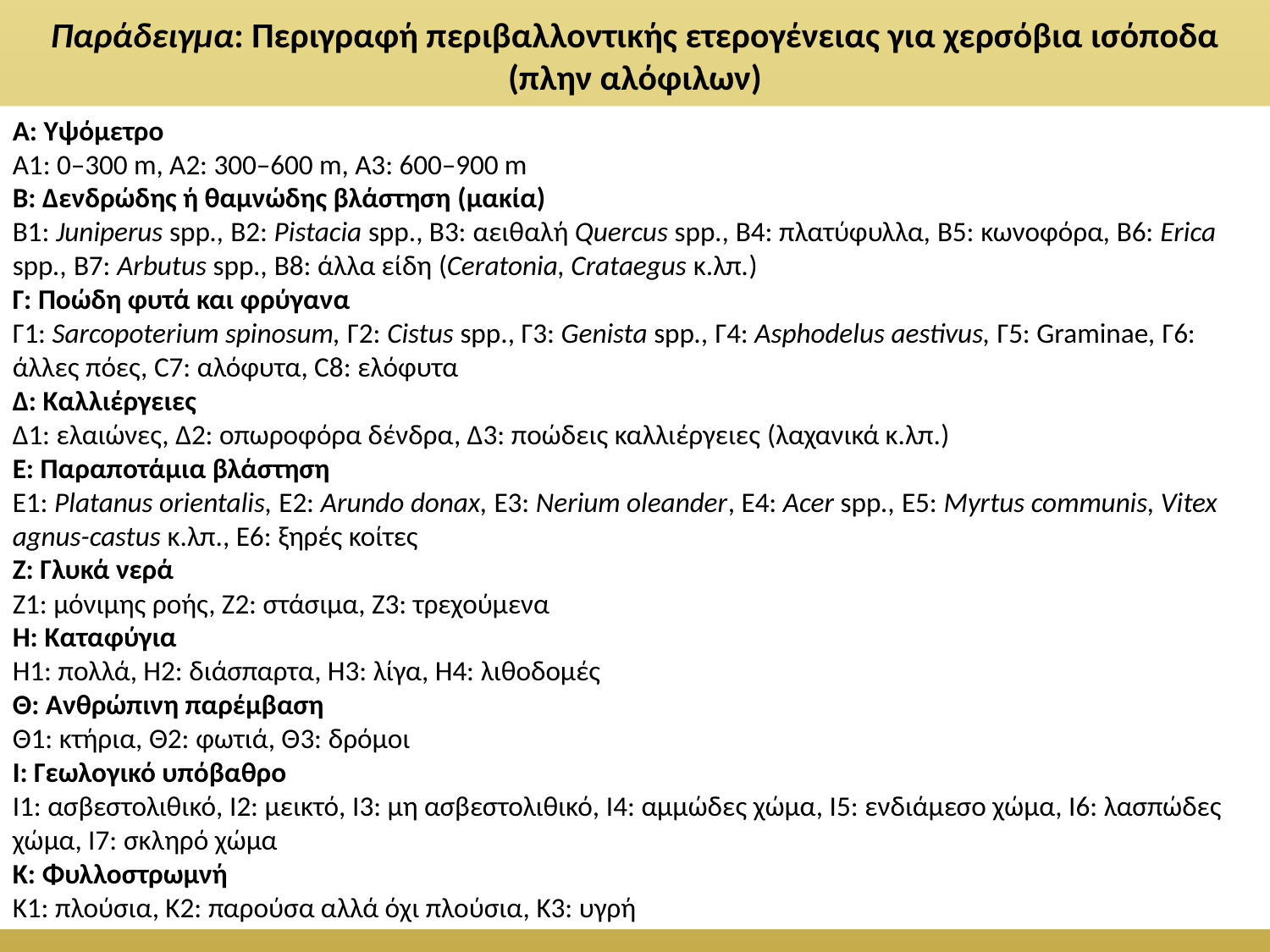

Παράδειγμα: Περιγραφή περιβαλλοντικής ετερογένειας για χερσόβια ισόποδα (πλην αλόφιλων)
A: Υψόμετρο
A1: 0–300 m, A2: 300–600 m, A3: 600–900 m
B: Δενδρώδης ή θαμνώδης βλάστηση (μακία)
B1: Juniperus spp., B2: Pistacia spp., B3: αειθαλή Quercus spp., B4: πλατύφυλλα, B5: κωνοφόρα, B6: Erica spp., B7: Arbutus spp., B8: άλλα είδη (Ceratonia, Crataegus κ.λπ.)
Γ: Ποώδη φυτά και φρύγανα
Γ1: Sarcopoterium spinosum, Γ2: Cistus spp., Γ3: Genista spp., Γ4: Asphodelus aestivus, Γ5: Graminae, Γ6: άλλες πόες, C7: αλόφυτα, C8: ελόφυτα
Δ: Καλλιέργειες
Δ1: ελαιώνες, Δ2: οπωροφόρα δένδρα, Δ3: ποώδεις καλλιέργειες (λαχανικά κ.λπ.)
E: Παραποτάμια βλάστηση
E1: Platanus orientalis, E2: Arundo donax, E3: Nerium oleander, E4: Acer spp., E5: Myrtus communis, Vitex agnus-castus κ.λπ., E6: ξηρές κοίτες
Ζ: Γλυκά νερά
Ζ1: μόνιμης ροής, Ζ2: στάσιμα, Ζ3: τρεχούμενα
Η: Καταφύγια
Η1: πολλά, Η2: διάσπαρτα, Η3: λίγα, Η4: λιθοδομές
Θ: Ανθρώπινη παρέμβαση
Θ1: κτήρια, Θ2: φωτιά, Θ3: δρόμοι
Ι: Γεωλογικό υπόβαθρο
Ι1: ασβεστολιθικό, Ι2: μεικτό, Ι3: μη ασβεστολιθικό, Ι4: αμμώδες χώμα, Ι5: ενδιάμεσο χώμα, Ι6: λασπώδες χώμα, Ι7: σκληρό χώμα
Κ: Φυλλοστρωμνή
Κ1: πλούσια, Κ2: παρούσα αλλά όχι πλούσια, Κ3: υγρή